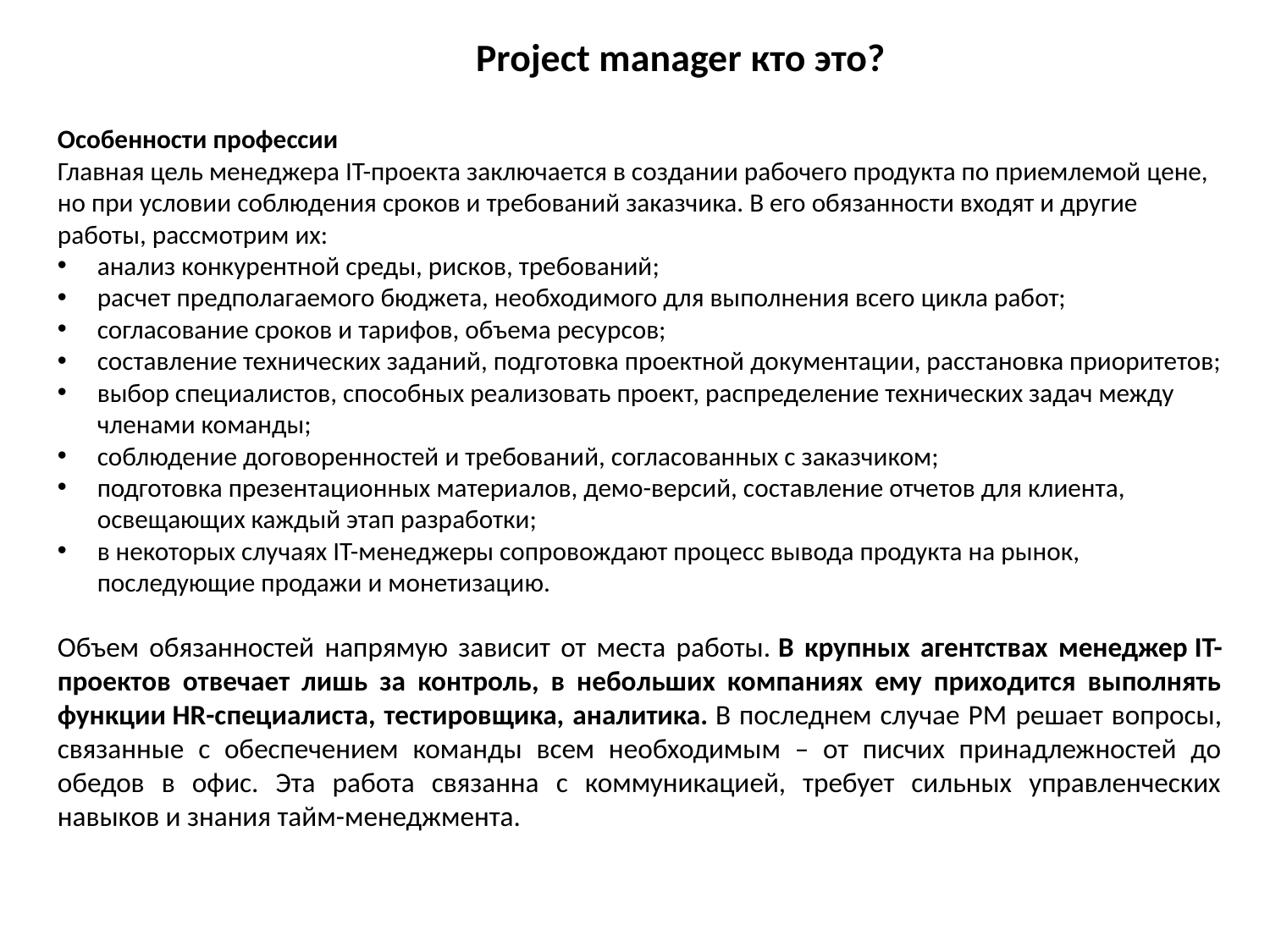

# Project manager кто это?
Особенности профессии
Главная цель менеджера IT-проекта заключается в создании рабочего продукта по приемлемой цене, но при условии соблюдения сроков и требований заказчика. В его обязанности входят и другие работы, рассмотрим их:
анализ конкурентной среды, рисков, требований;
расчет предполагаемого бюджета, необходимого для выполнения всего цикла работ;
согласование сроков и тарифов, объема ресурсов;
составление технических заданий, подготовка проектной документации, расстановка приоритетов;
выбор специалистов, способных реализовать проект, распределение технических задач между членами команды;
соблюдение договоренностей и требований, согласованных с заказчиком;
подготовка презентационных материалов, демо-версий, составление отчетов для клиента, освещающих каждый этап разработки;
в некоторых случаях IT-менеджеры сопровождают процесс вывода продукта на рынок, последующие продажи и монетизацию.

Объем обязанностей напрямую зависит от места работы. В крупных агентствах менеджер IT-проектов отвечает лишь за контроль, в небольших компаниях ему приходится выполнять функции HR-специалиста, тестировщика, аналитика. В последнем случае PM решает вопросы, связанные с обеспечением команды всем необходимым – от писчих принадлежностей до обедов в офис. Эта работа связанна с коммуникацией, требует сильных управленческих навыков и знания тайм-менеджмента.